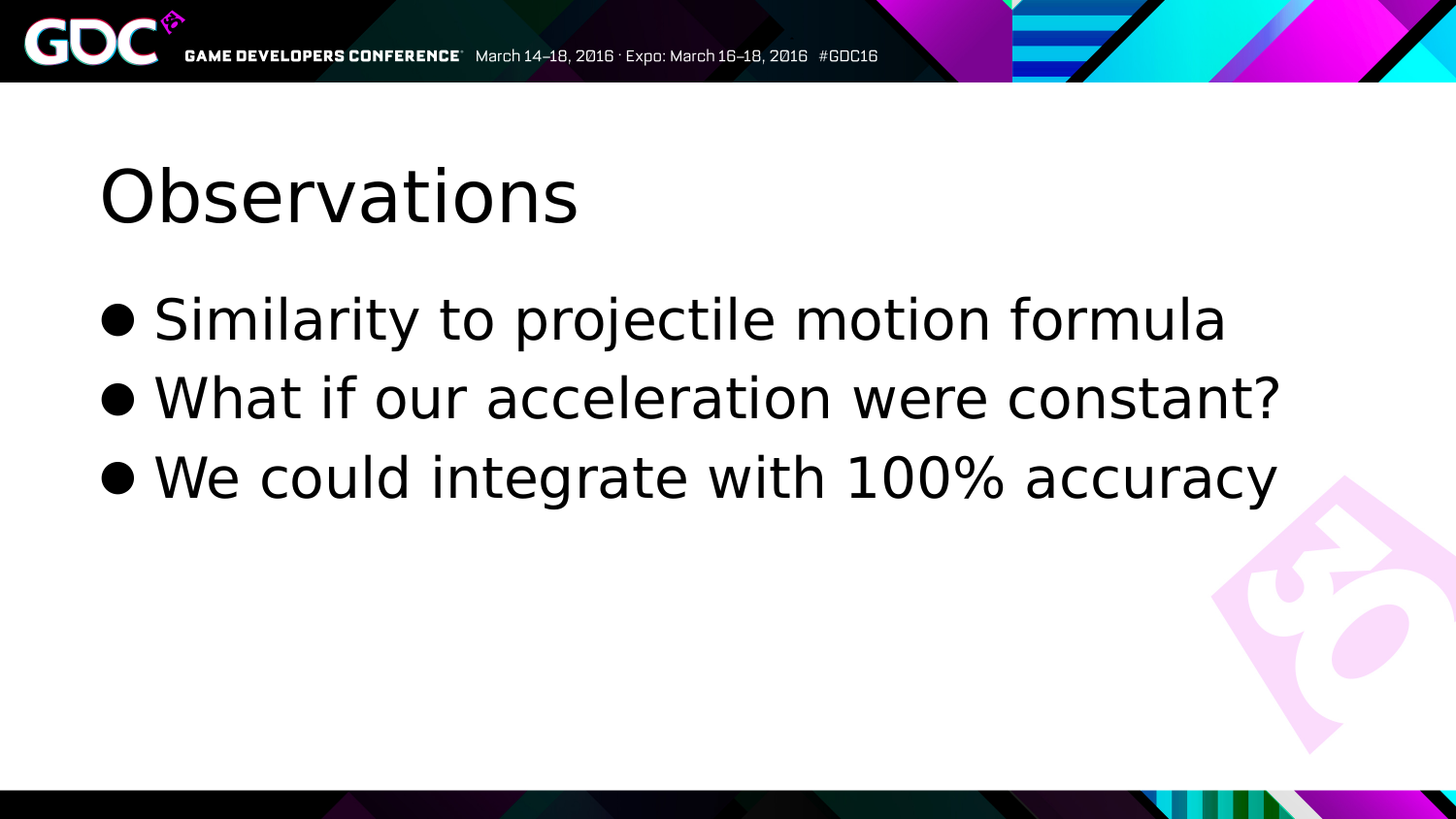

# Observations
Similarity to projectile motion formula
What if our acceleration were constant?
We could integrate with 100% accuracy